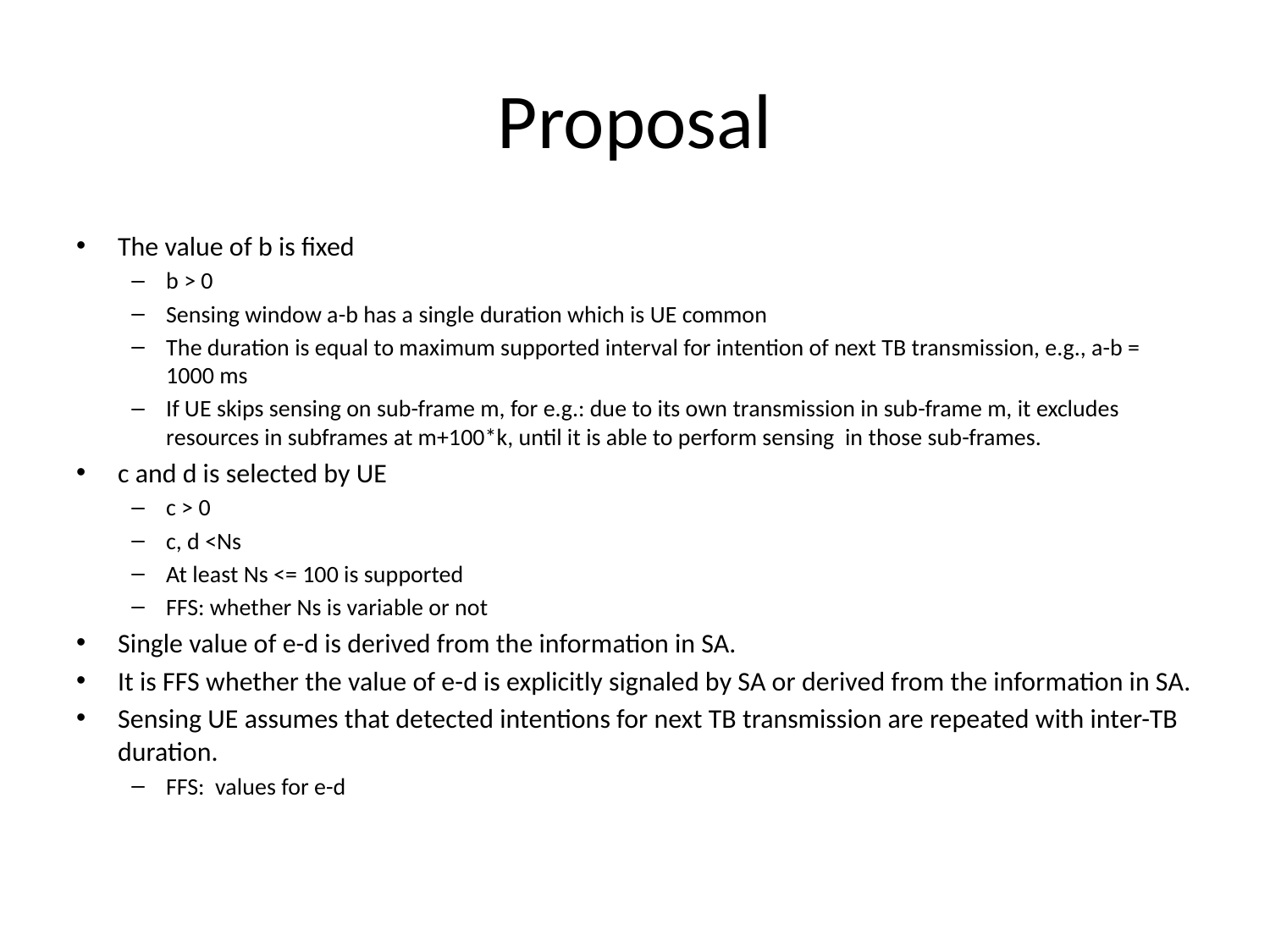

# Proposal
The value of b is fixed
b > 0
Sensing window a-b has a single duration which is UE common
The duration is equal to maximum supported interval for intention of next TB transmission, e.g., a-b = 1000 ms
If UE skips sensing on sub-frame m, for e.g.: due to its own transmission in sub-frame m, it excludes resources in subframes at m+100*k, until it is able to perform sensing  in those sub-frames.
c and d is selected by UE
c > 0
c, d <Ns
At least Ns <= 100 is supported
FFS: whether Ns is variable or not
Single value of e-d is derived from the information in SA.
It is FFS whether the value of e-d is explicitly signaled by SA or derived from the information in SA.
Sensing UE assumes that detected intentions for next TB transmission are repeated with inter-TB duration.
FFS:  values for e-d